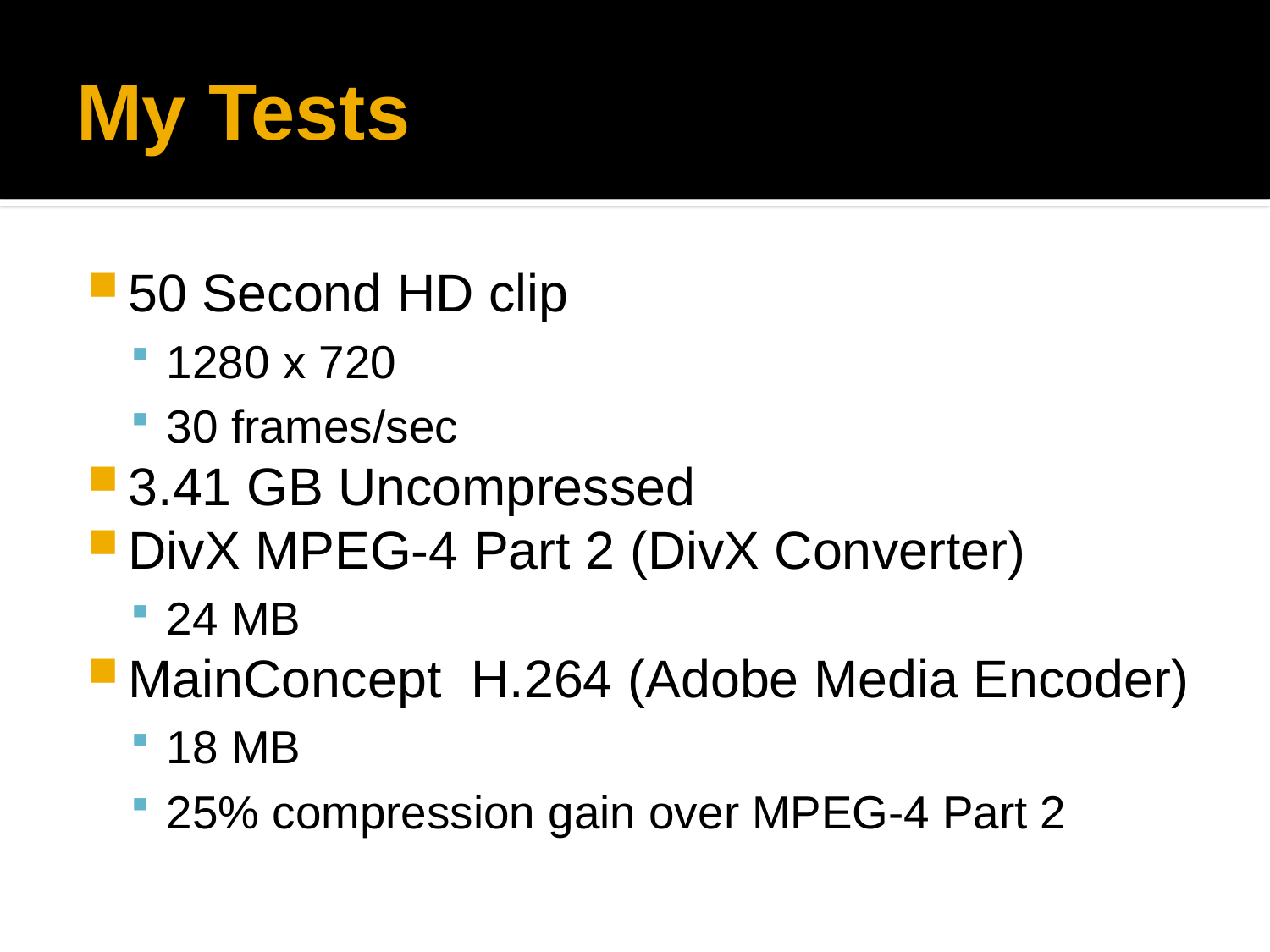

# My Tests
50 Second HD clip
1280 x 720
30 frames/sec
3.41 GB Uncompressed
DivX MPEG-4 Part 2 (DivX Converter)
24 MB
MainConcept  H.264 (Adobe Media Encoder)
18 MB
25% compression gain over MPEG-4 Part 2